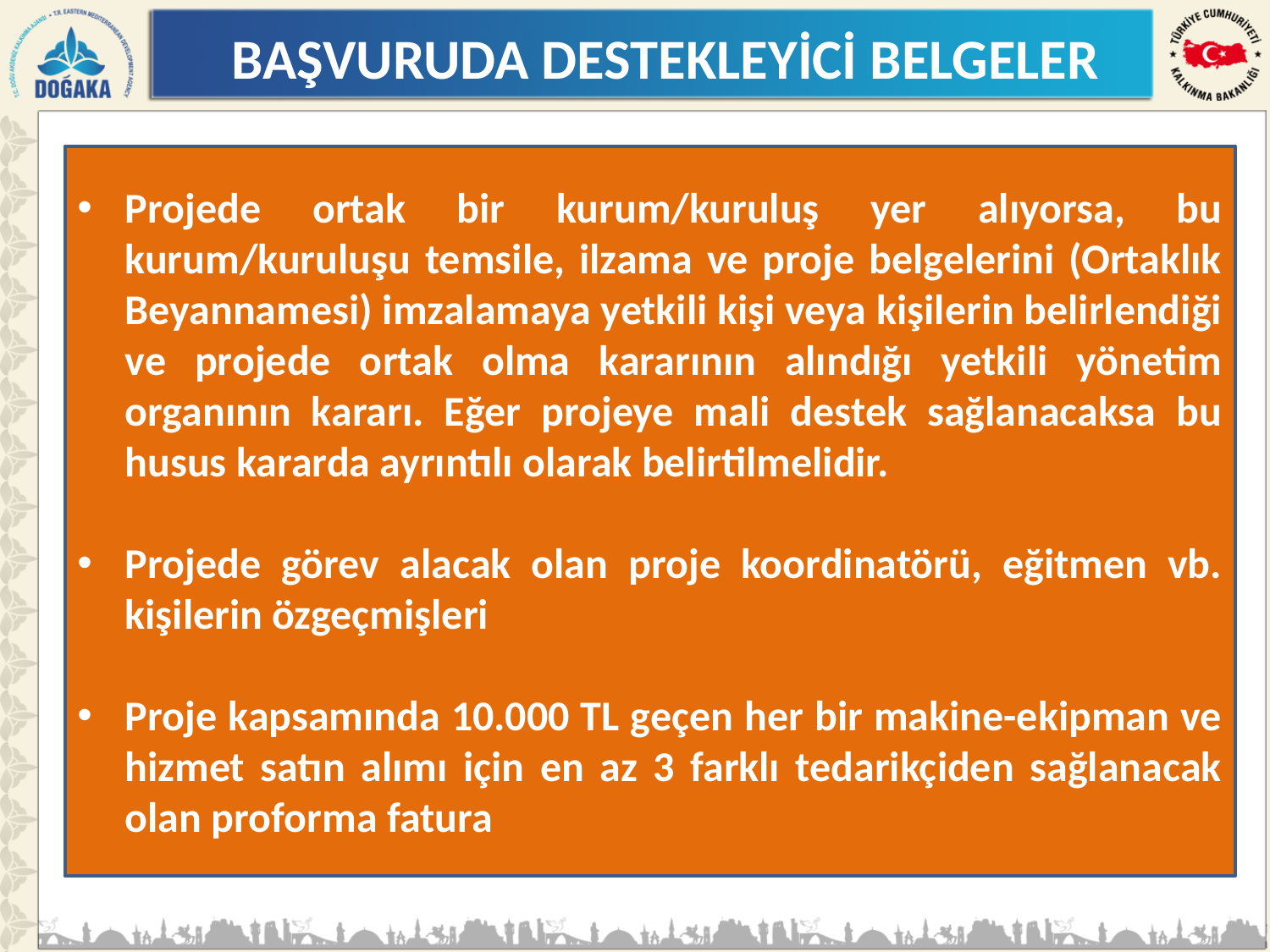

# BAŞVURUDA DESTEKLEYİCİ BELGELER
Projede ortak bir kurum/kuruluş yer alıyorsa, bu kurum/kuruluşu temsile, ilzama ve proje belgelerini (Ortaklık Beyannamesi) imzalamaya yetkili kişi veya kişilerin belirlendiği ve projede ortak olma kararının alındığı yetkili yönetim organının kararı. Eğer projeye mali destek sağlanacaksa bu husus kararda ayrıntılı olarak belirtilmelidir.

Projede görev alacak olan proje koordinatörü, eğitmen vb. kişilerin özgeçmişleri

Proje kapsamında 10.000 TL geçen her bir makine-ekipman ve hizmet satın alımı için en az 3 farklı tedarikçiden sağlanacak olan proforma fatura